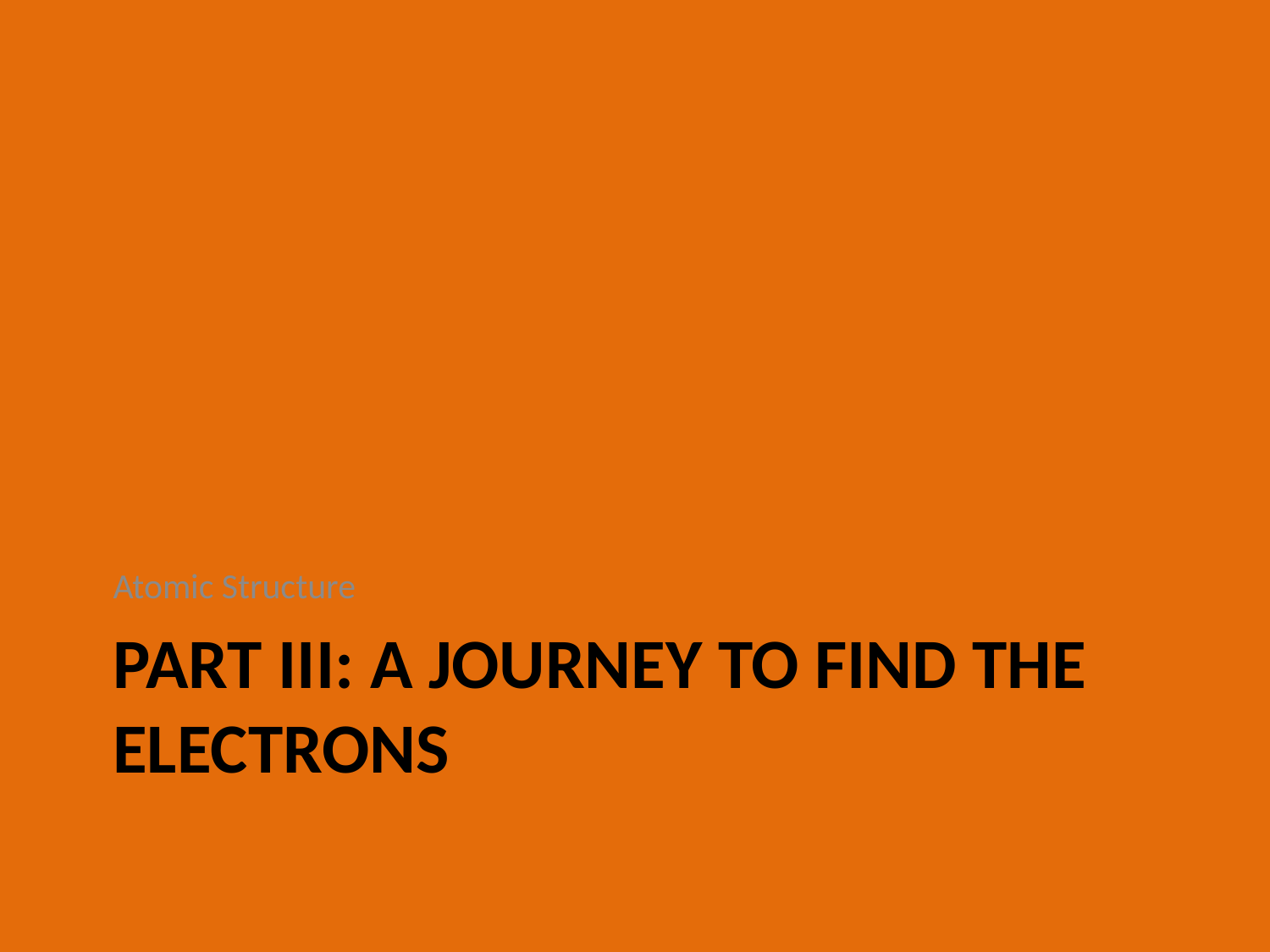

Atomic Structure
# Part III: a journey to find the electrons